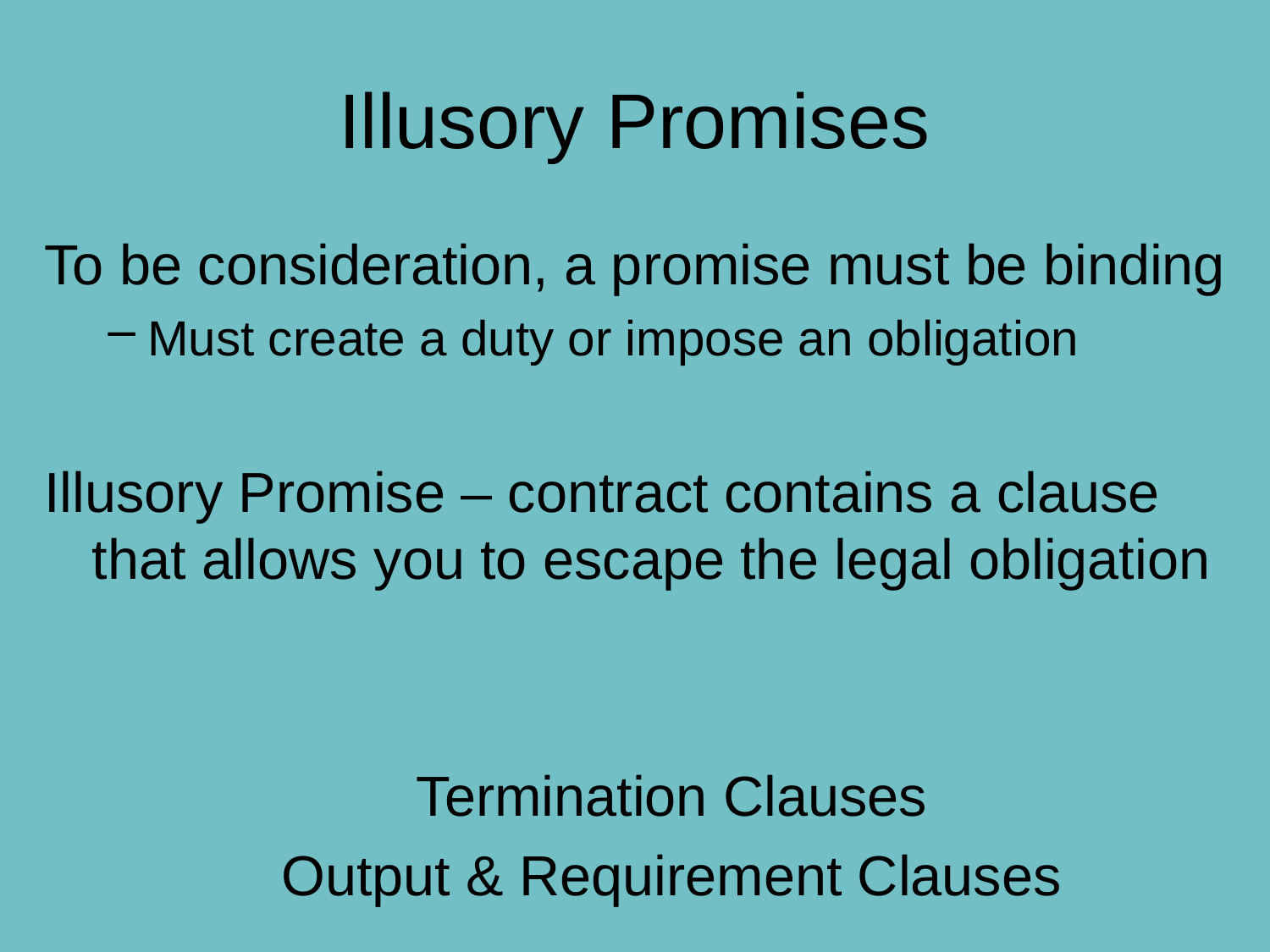

# Illusory Promises
To be consideration, a promise must be binding
Must create a duty or impose an obligation

Illusory Promise – contract contains a clause that allows you to escape the legal obligation

Termination Clauses
Output & Requirement Clauses